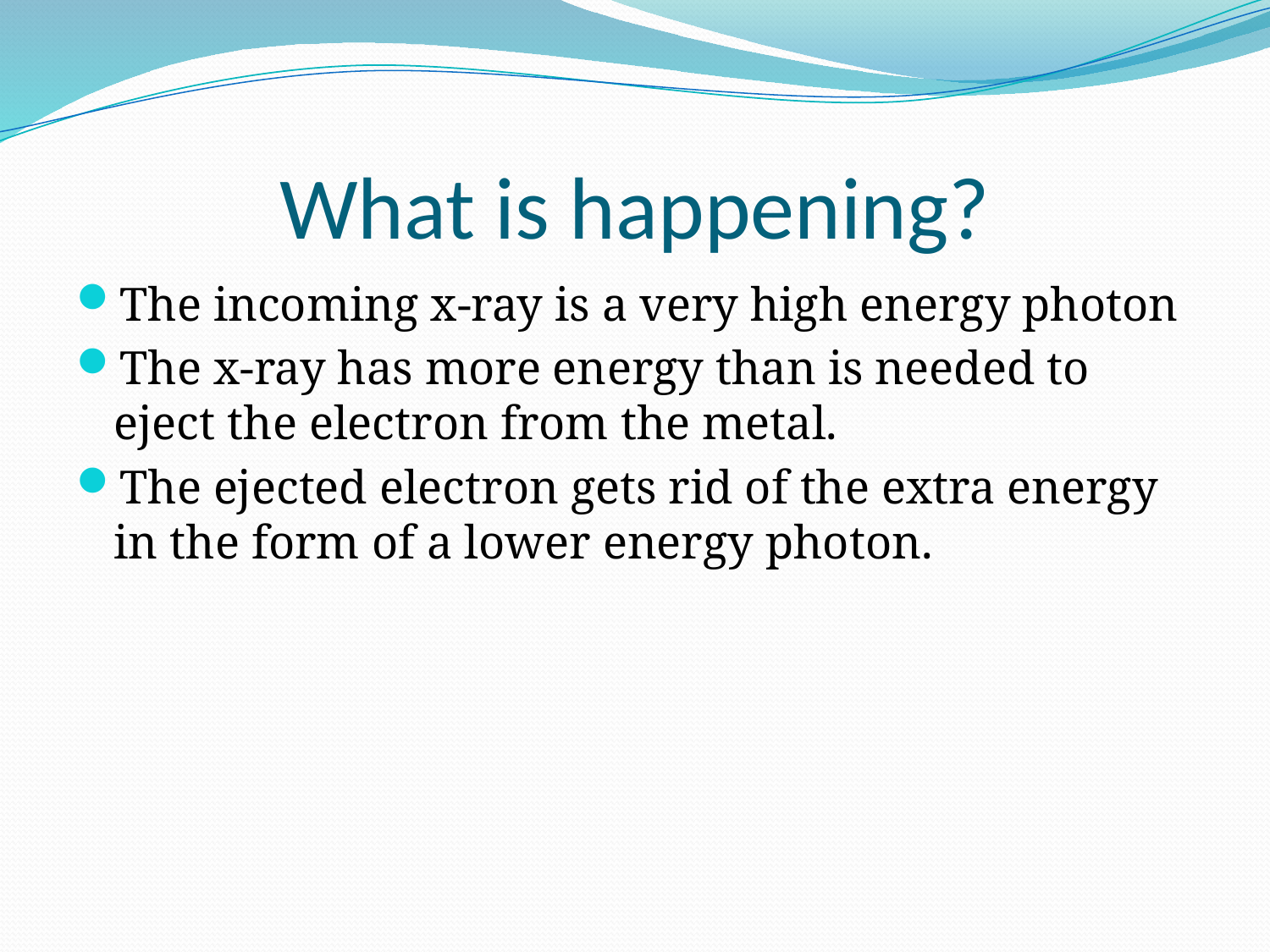

# What is happening?
The incoming x-ray is a very high energy photon
The x-ray has more energy than is needed to eject the electron from the metal.
The ejected electron gets rid of the extra energy in the form of a lower energy photon.